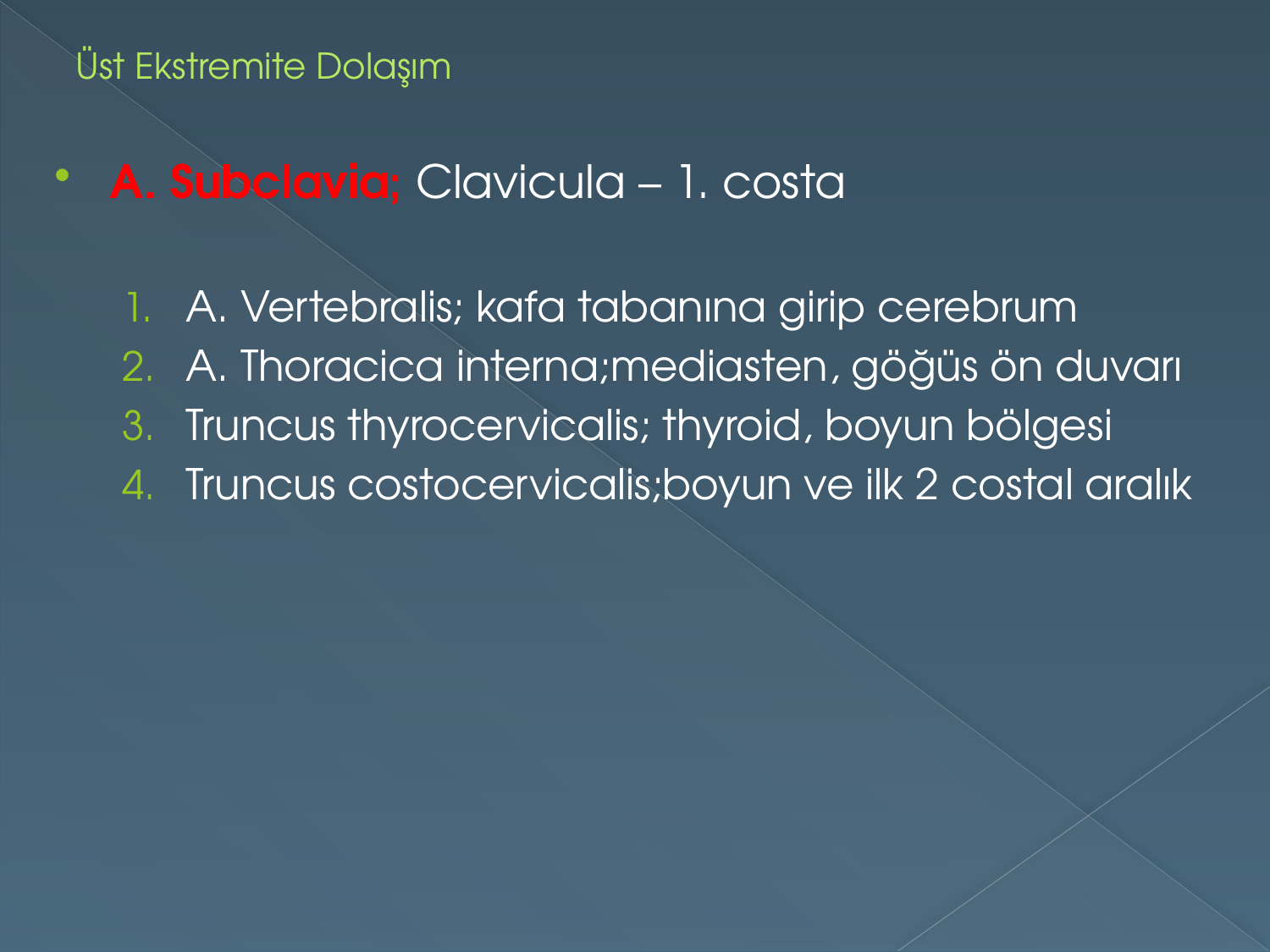

# Üst Ekstremite Dolaşım
A. Subclavia; Clavicula – 1. costa

A. Vertebralis; kafa tabanına girip cerebrum
A. Thoracica interna;mediasten, göğüs ön duvarı
Truncus thyrocervicalis; thyroid, boyun bölgesi
Truncus costocervicalis;boyun ve ilk 2 costal aralık